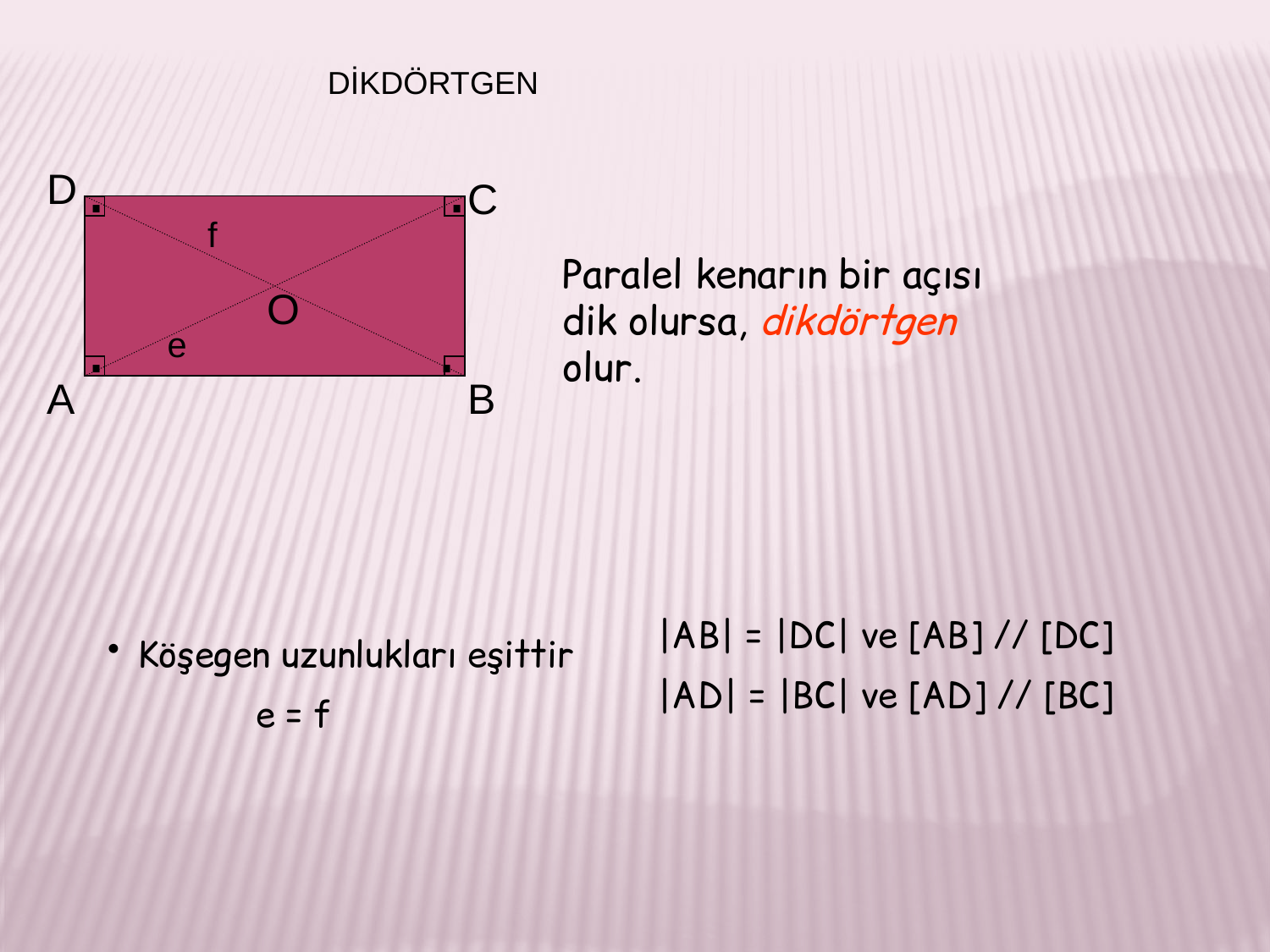

DİKDÖRTGEN
.
.
D
C

f
Paralel kenarın bir açısı dik olursa, dikdörtgen olur.
O
.
.
e

A
B
|AB| = |DC| ve [AB] // [DC]
|AD| = |BC| ve [AD] // [BC]
Köşegen uzunlukları eşittir
              e = f